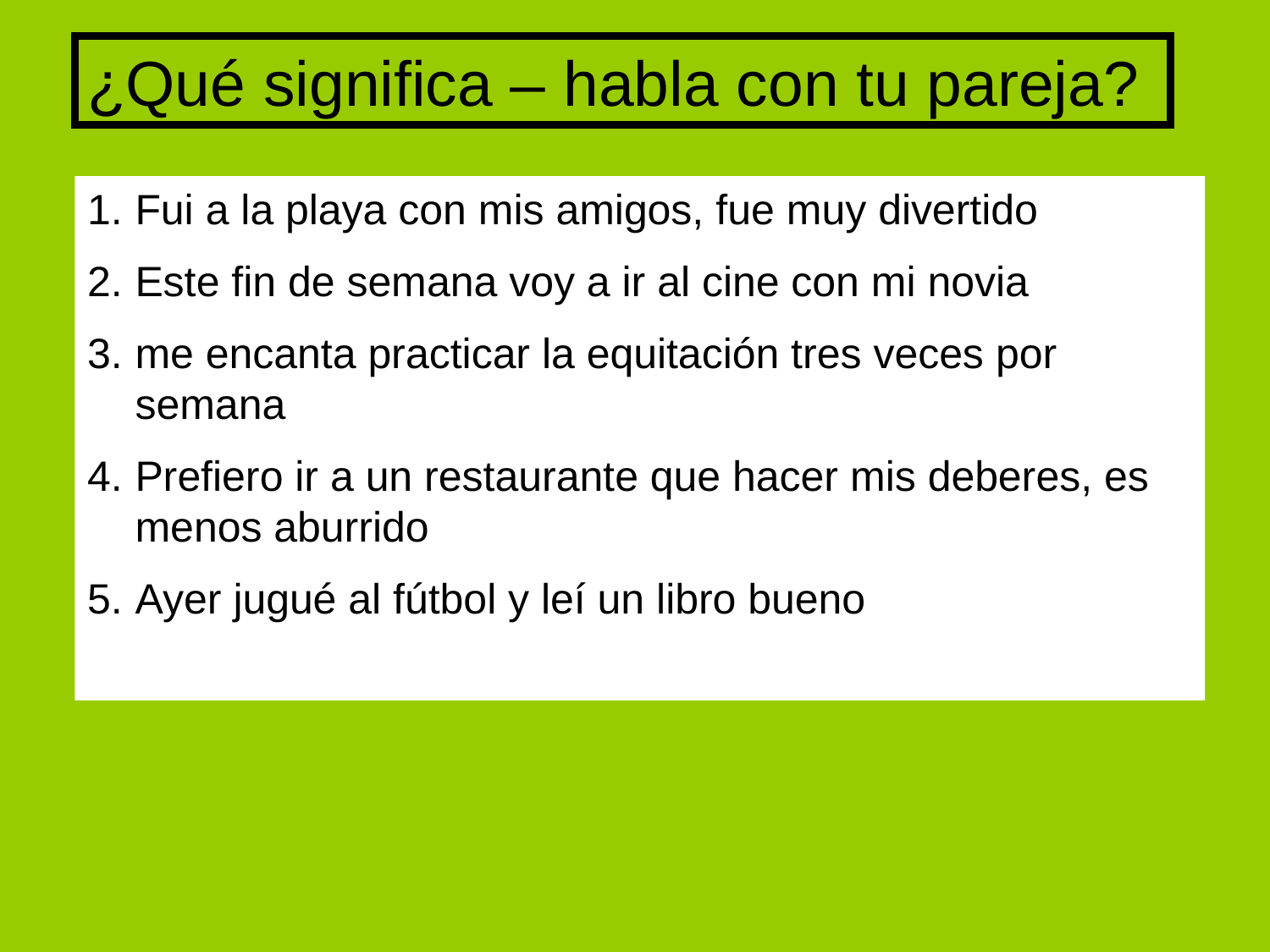

¿Qué significa – habla con tu pareja?
Fui a la playa con mis amigos, fue muy divertido
Este fin de semana voy a ir al cine con mi novia
me encanta practicar la equitación tres veces por semana
Prefiero ir a un restaurante que hacer mis deberes, es menos aburrido
Ayer jugué al fútbol y leí un libro bueno